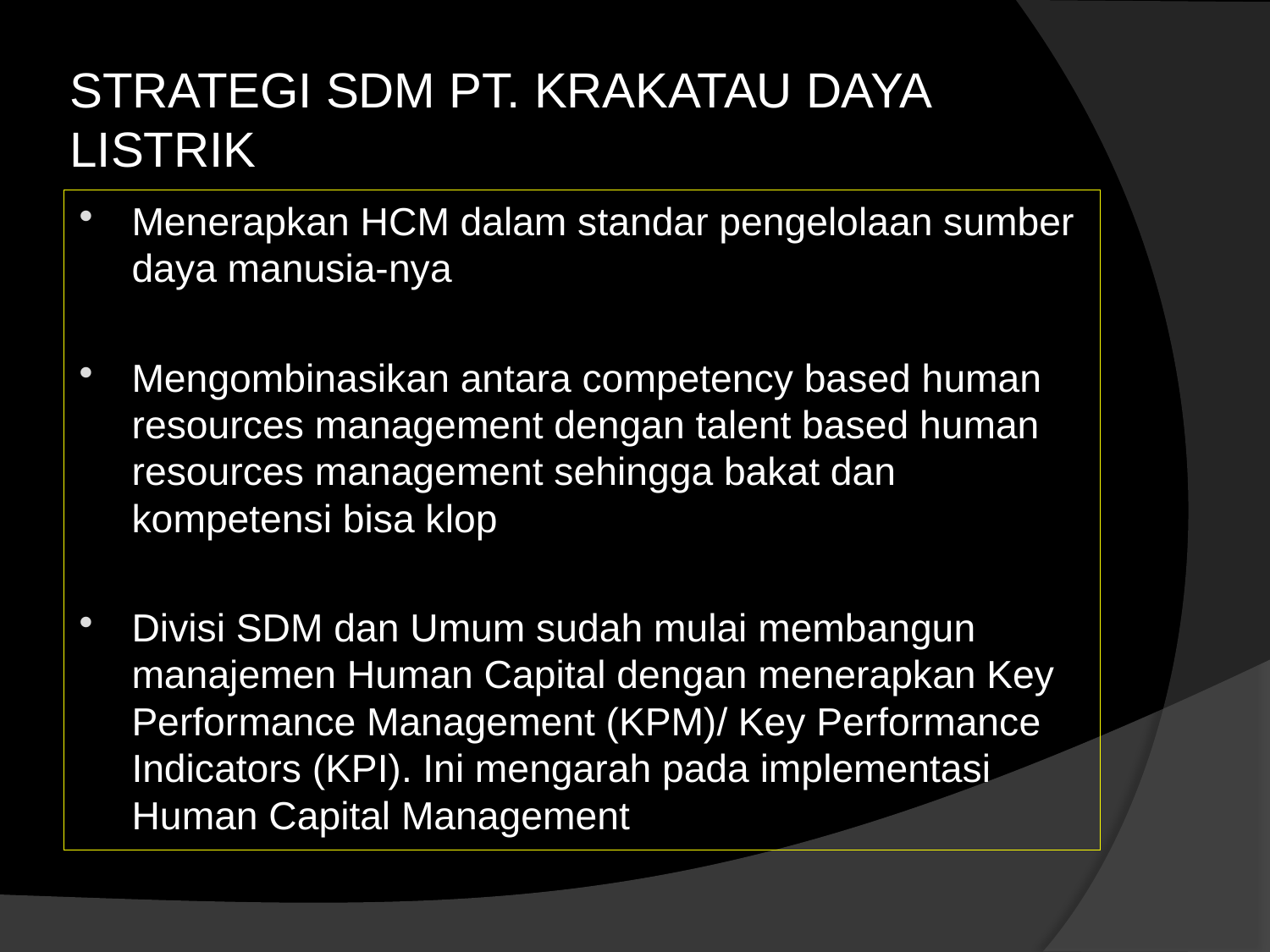

# STRATEGI SDM PT. KRAKATAU DAYA LISTRIK
Menerapkan HCM dalam standar pengelolaan sumber daya manusia-nya

Mengombinasikan antara competency based human resources management dengan talent based human resources management sehingga bakat dan kompetensi bisa klop

Divisi SDM dan Umum sudah mulai membangun manajemen Human Capital dengan menerapkan Key Performance Management (KPM)/ Key Performance Indicators (KPI). Ini mengarah pada implementasi Human Capital Management